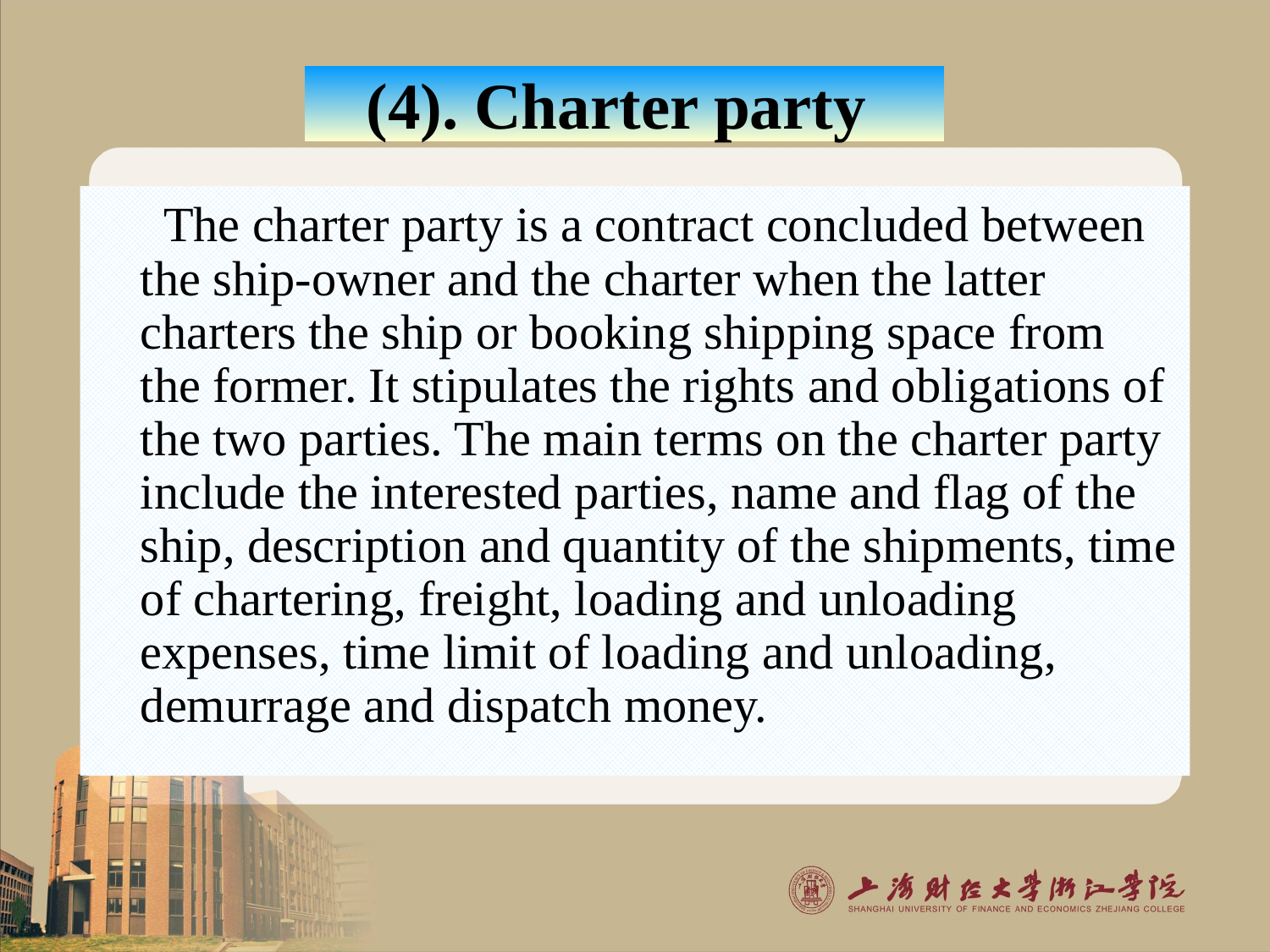

# (4). Charter party
     The charter party is a contract concluded between the ship-owner and the charter when the latter charters the ship or booking shipping space from the former. It stipulates the rights and obligations of the two parties. The main terms on the charter party include the interested parties, name and flag of the ship, description and quantity of the shipments, time of chartering, freight, loading and unloading expenses, time limit of loading and unloading, demurrage and dispatch money.